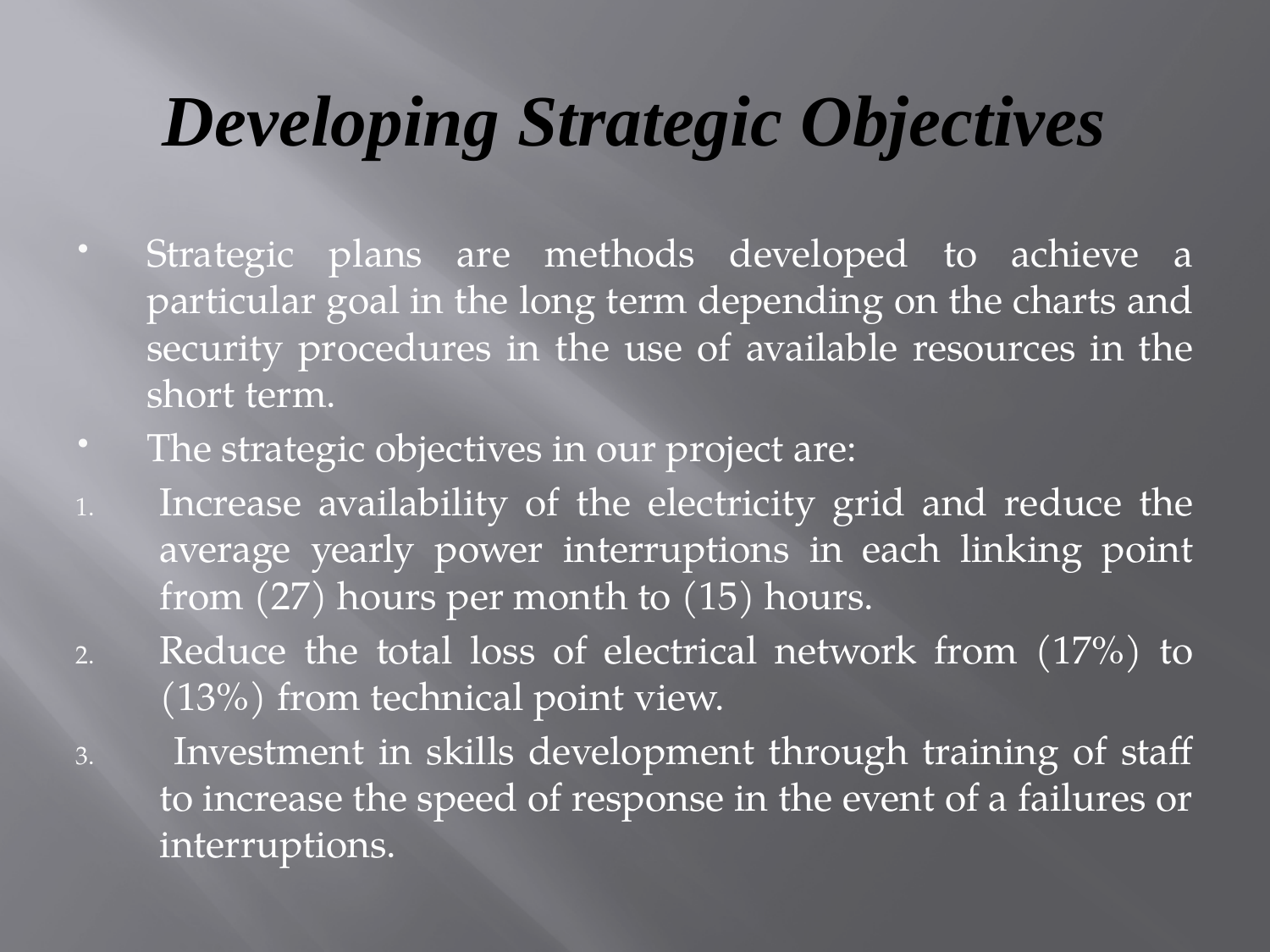

# Developing Strategic Objectives
Strategic plans are methods developed to achieve a particular goal in the long term depending on the charts and security procedures in the use of available resources in the short term.
The strategic objectives in our project are:
Increase availability of the electricity grid and reduce the average yearly power interruptions in each linking point from (27) hours per month to (15) hours.
Reduce the total loss of electrical network from (17%) to (13%) from technical point view.
 Investment in skills development through training of staff to increase the speed of response in the event of a failures or interruptions.